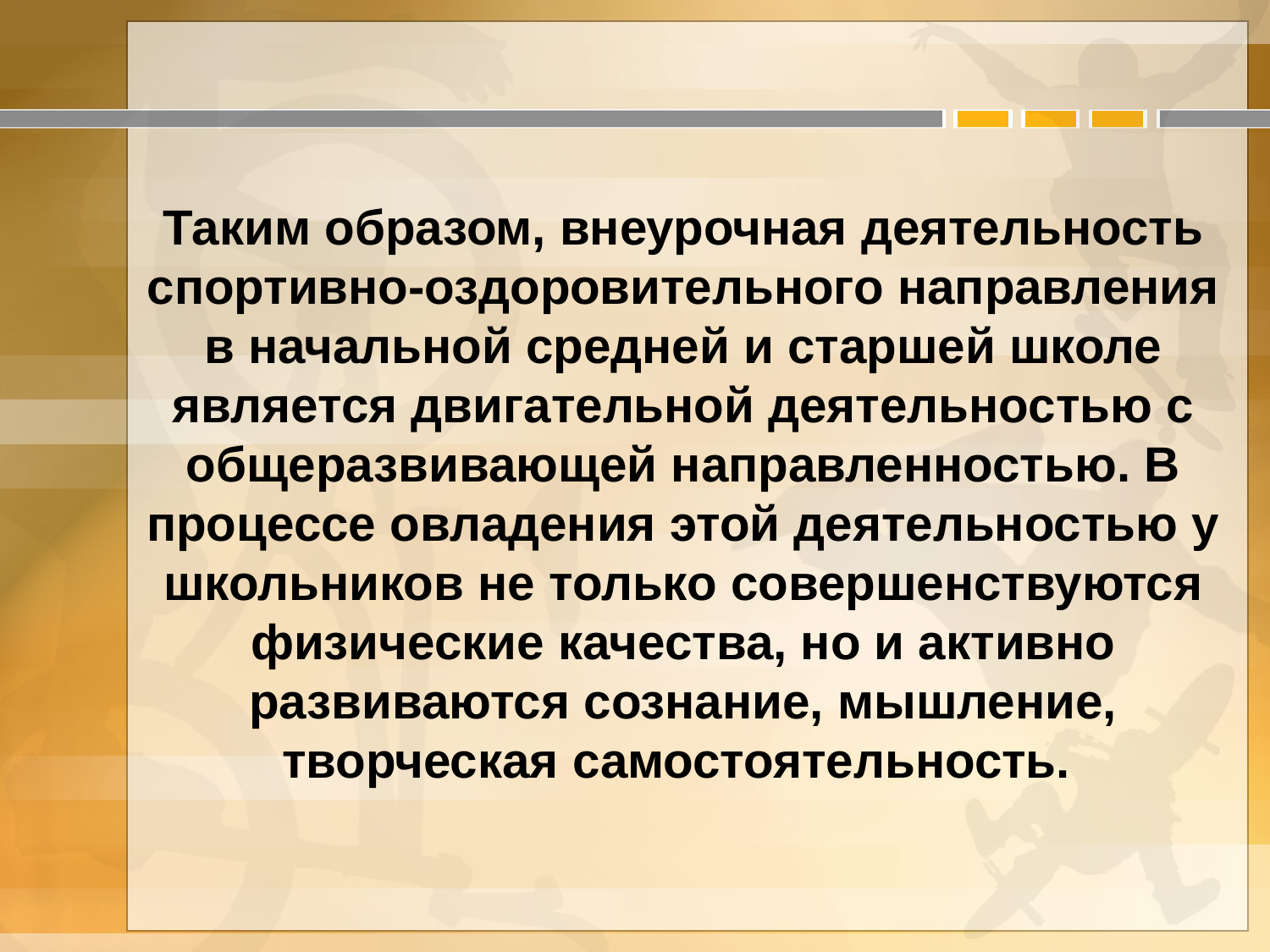

Таким образом, внеурочная деятельность спортивно-оздоровительного направления в начальной средней и старшей школе является двигательной деятельностью с общеразвивающей направленностью. В процессе овладения этой деятельностью у школьников не только совершенствуются физические качества, но и активно развиваются сознание, мышление, творческая самостоятельность.